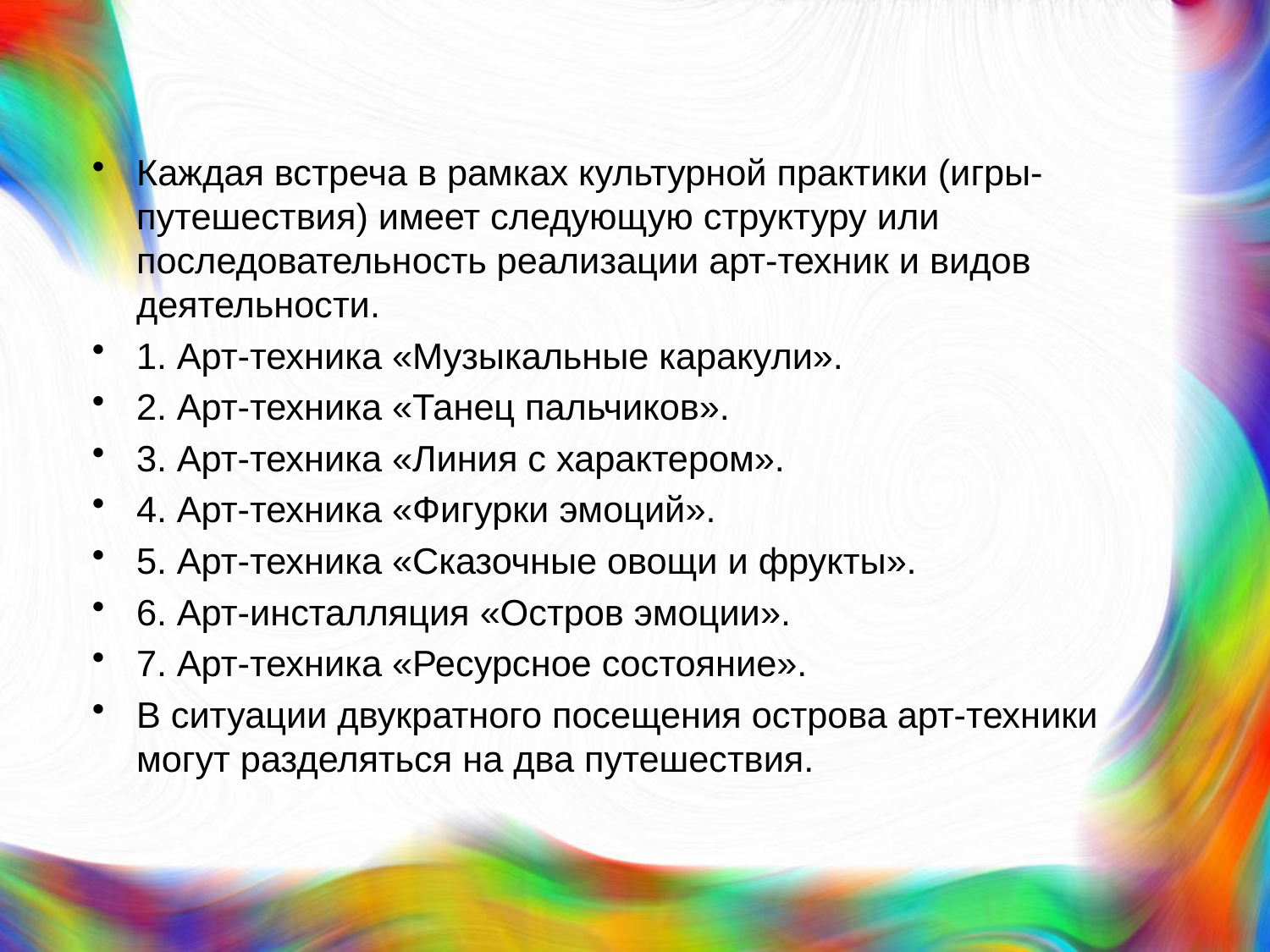

Каждая встреча в рамках культурной практики (игры-путешествия) имеет следующую структуру или последовательность реализации арт-техник и видов деятельности.
1. Арт-техника «Музыкальные каракули».
2. Арт-техника «Танец пальчиков».
3. Арт-техника «Линия с характером».
4. Арт-техника «Фигурки эмоций».
5. Арт-техника «Сказочные овощи и фрукты».
6. Арт-инсталляция «Остров эмоции».
7. Арт-техника «Ресурсное состояние».
В ситуации двукратного посещения острова арт-техники могут разделяться на два путешествия.